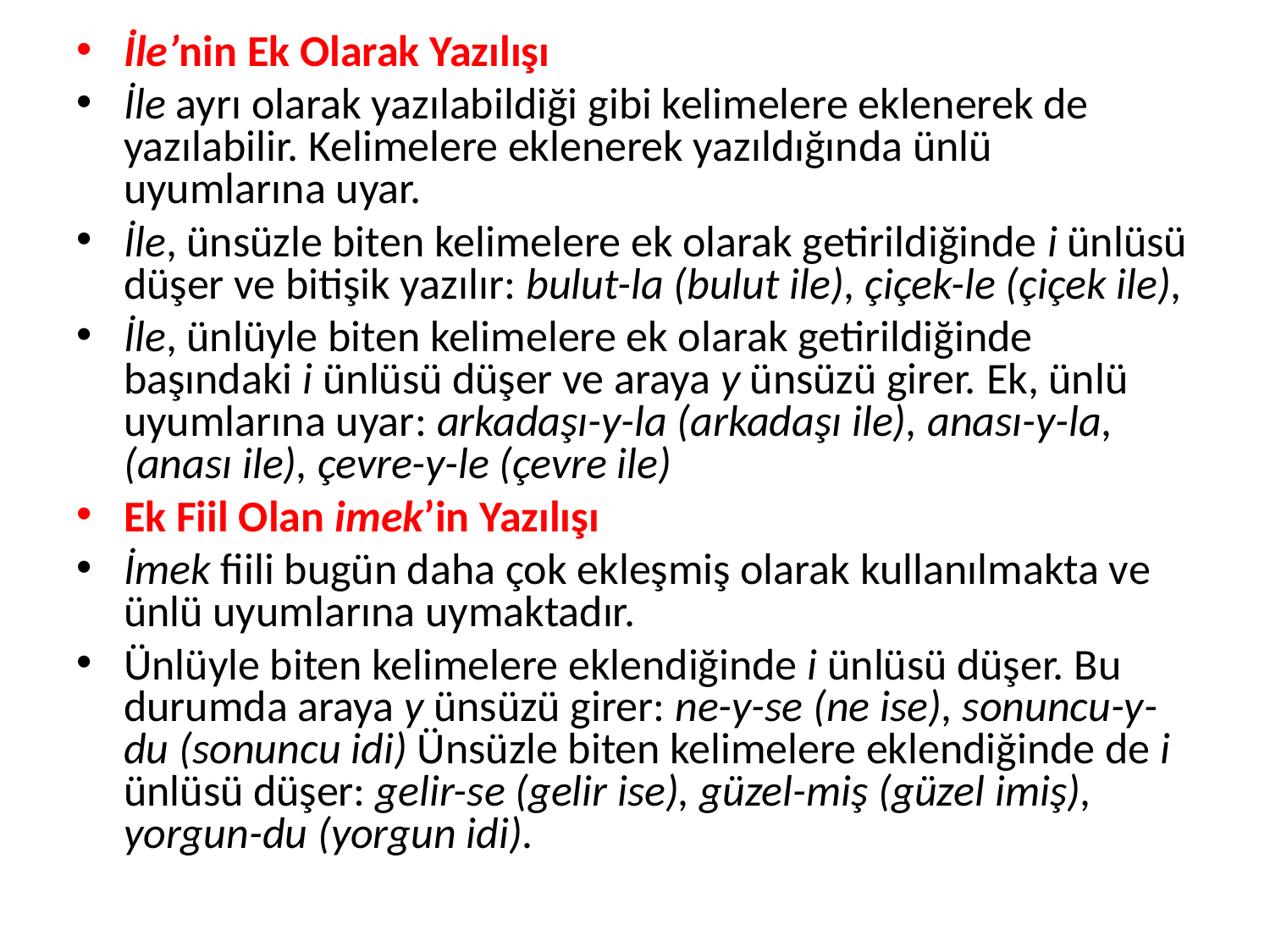

İle’nin Ek Olarak Yazılışı
İle ayrı olarak yazılabildiği gibi kelimelere eklenerek de yazılabilir. Kelimelere eklenerek yazıldığında ünlü uyumlarına uyar.
İle, ünsüzle biten kelimelere ek olarak getirildiğinde i ünlüsü düşer ve bitişik yazılır: bulut-la (bulut ile), çiçek-le (çiçek ile),
İle, ünlüyle biten kelimelere ek olarak getirildiğinde başındaki i ünlüsü düşer ve araya y ünsüzü girer. Ek, ünlü uyumlarına uyar: arkadaşı-y-la (arkadaşı ile), anası-y-la, (anası ile), çevre-y-le (çevre ile)
Ek Fiil Olan imek’in Yazılışı
İmek fiili bugün daha çok ekleşmiş olarak kullanılmakta ve ünlü uyumlarına uymaktadır.
Ünlüyle biten kelimelere eklendiğinde i ünlüsü düşer. Bu durumda araya y ünsüzü girer: ne-y-se (ne ise), sonuncu-y-du (sonuncu idi) Ünsüzle biten kelimelere eklendiğinde de i ünlüsü düşer: gelir-se (gelir ise), güzel-miş (güzel imiş), yorgun-du (yorgun idi).